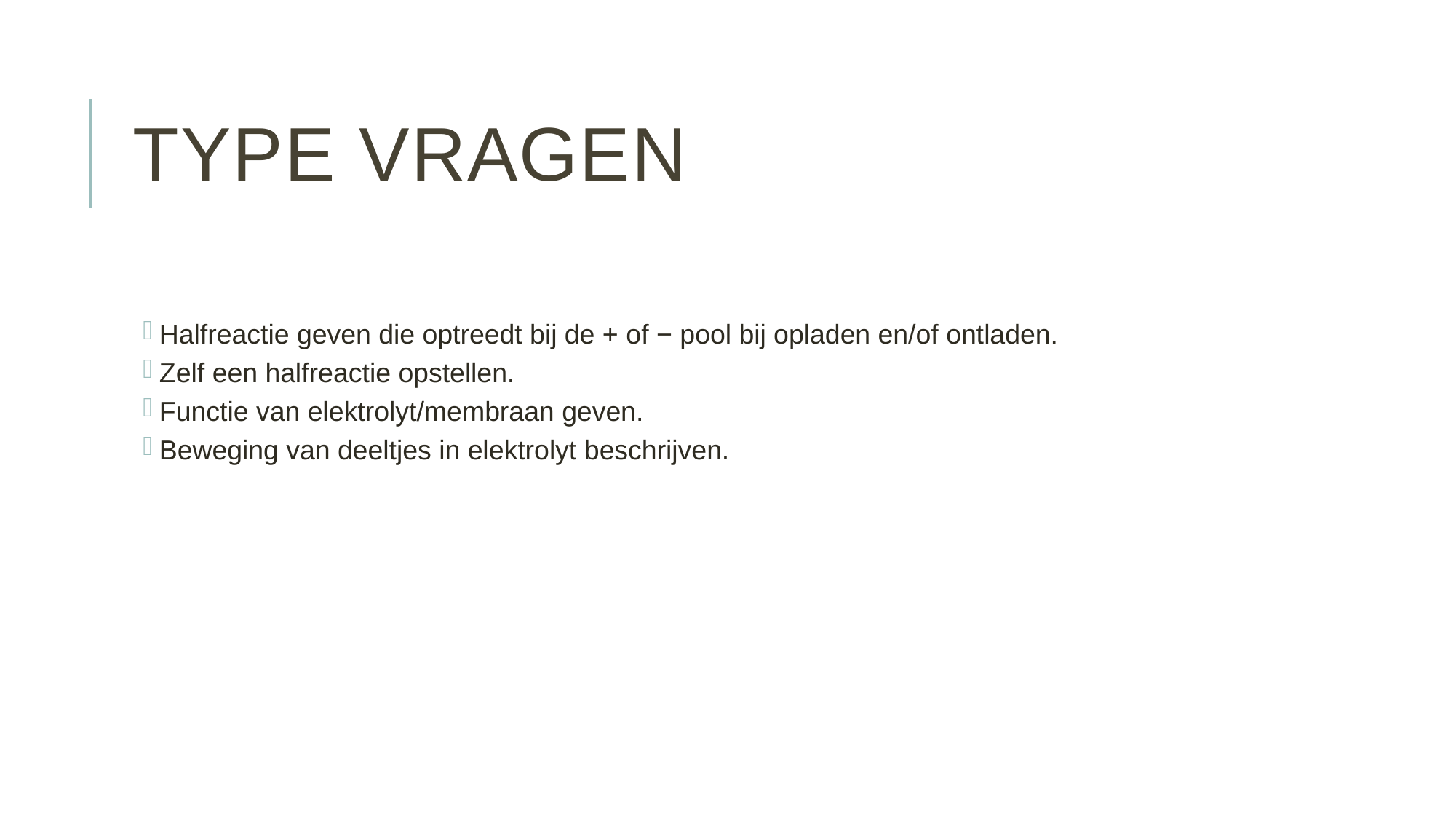

# type vragen

Halfreactie geven die optreedt bij de + of − pool bij opladen en/of ontladen.
Zelf een halfreactie opstellen.
Functie van elektrolyt/membraan geven.
Beweging van deeltjes in elektrolyt beschrijven.